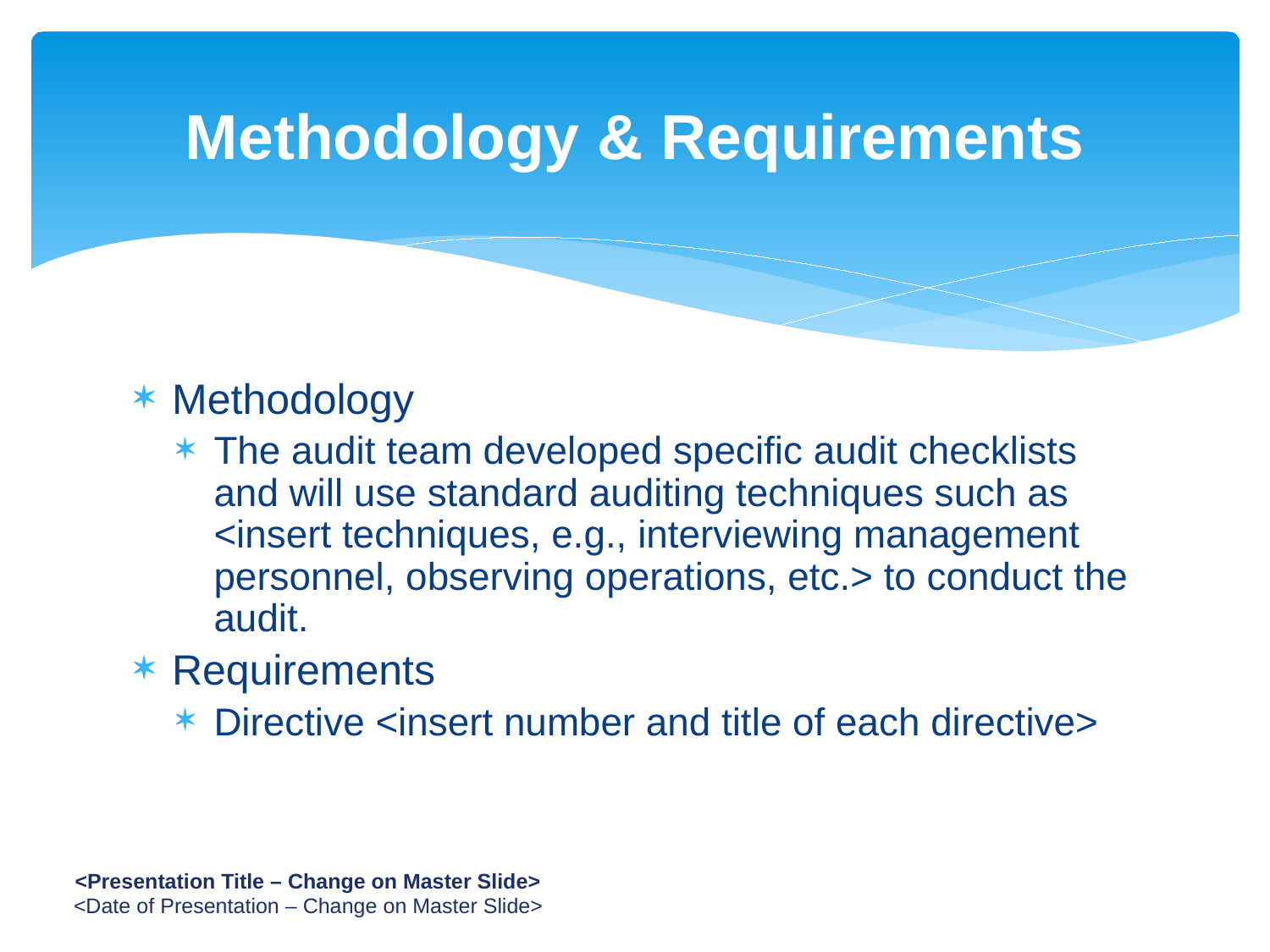

# Methodology & Requirements
Methodology
The audit team developed specific audit checklists and will use standard auditing techniques such as <insert techniques, e.g., interviewing management personnel, observing operations, etc.> to conduct the audit.
Requirements
Directive <insert number and title of each directive>
7